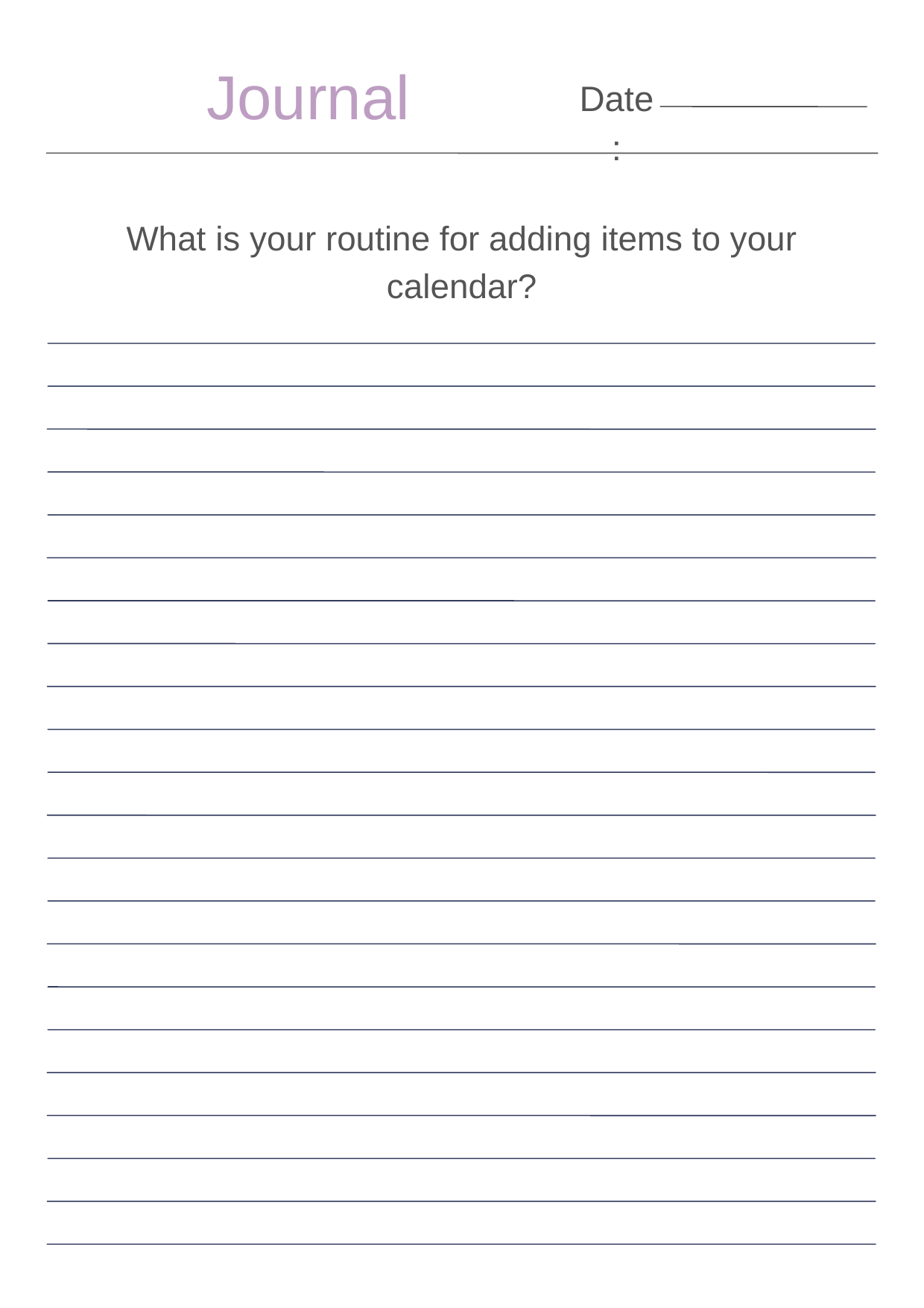

Journal
Date:

What is your routine for adding items to your calendar?